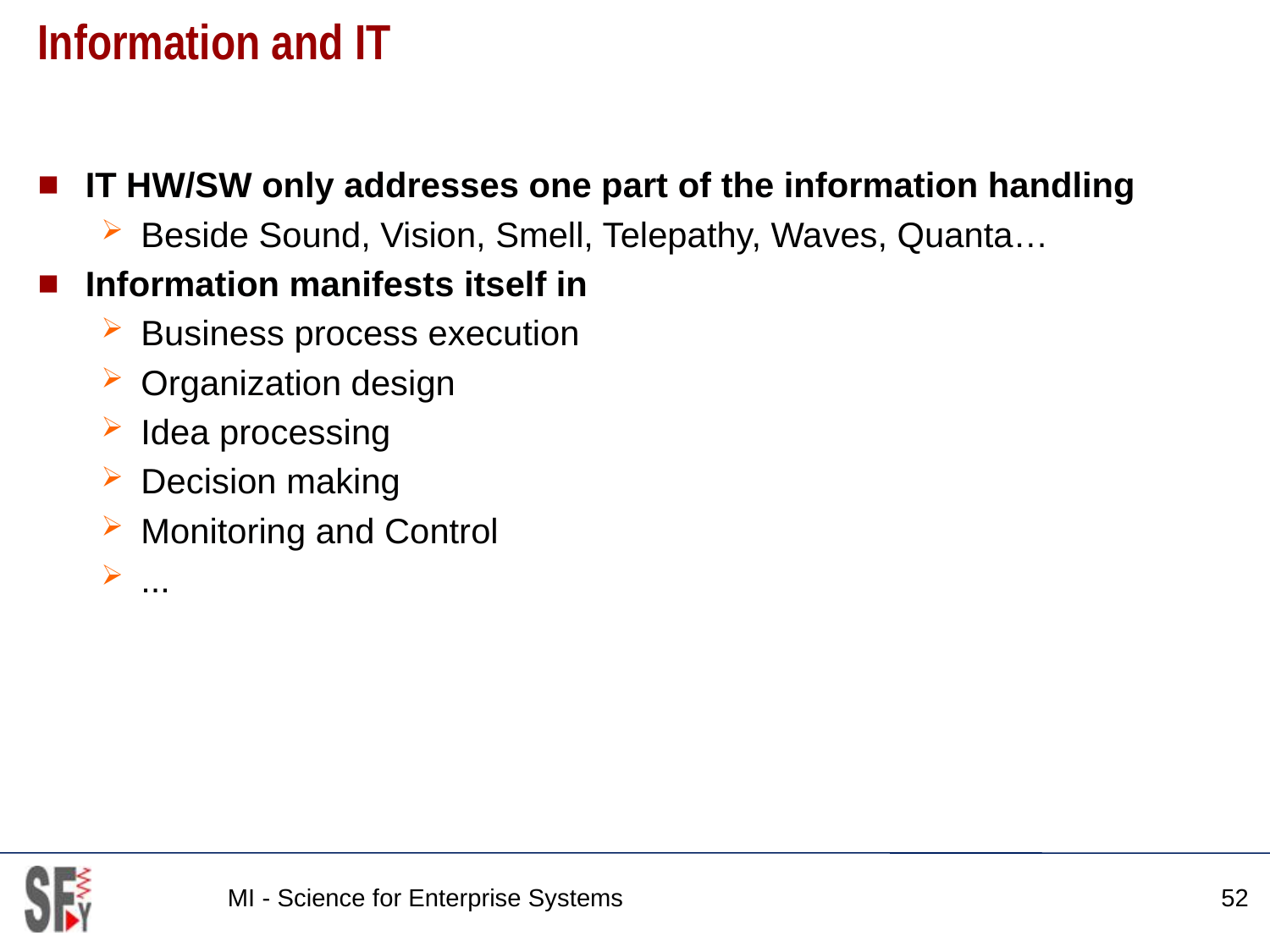

# Information and IT
IT HW/SW only addresses one part of the information handling
Beside Sound, Vision, Smell, Telepathy, Waves, Quanta…
Information manifests itself in
Business process execution
Organization design
Idea processing
Decision making
Monitoring and Control
...

MI - Science for Enterprise Systems
52